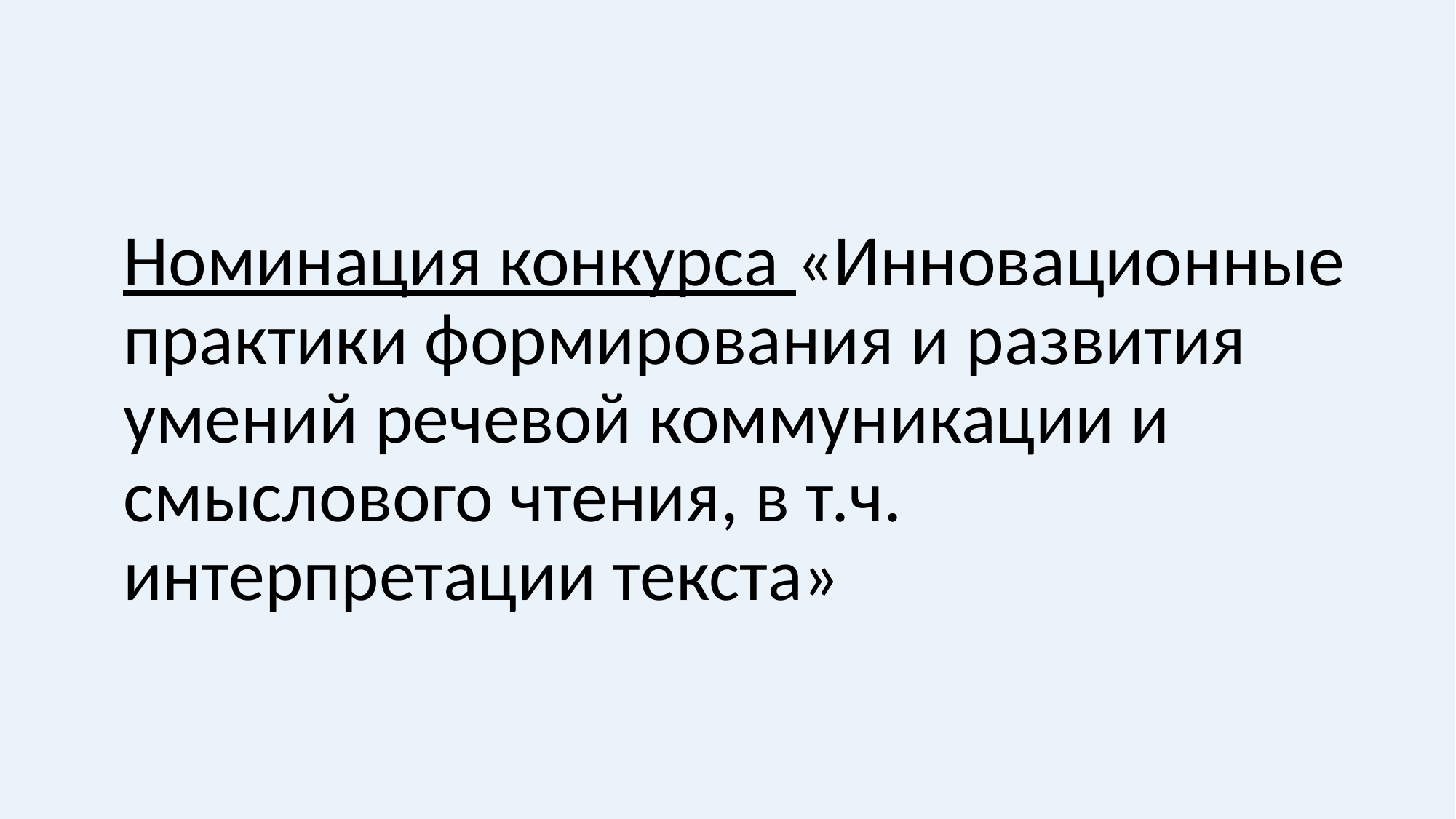

# Номинация конкурса «Инновационные практики формирования и развития умений речевой коммуникации и смыслового чтения, в т.ч. интерпретации текста»